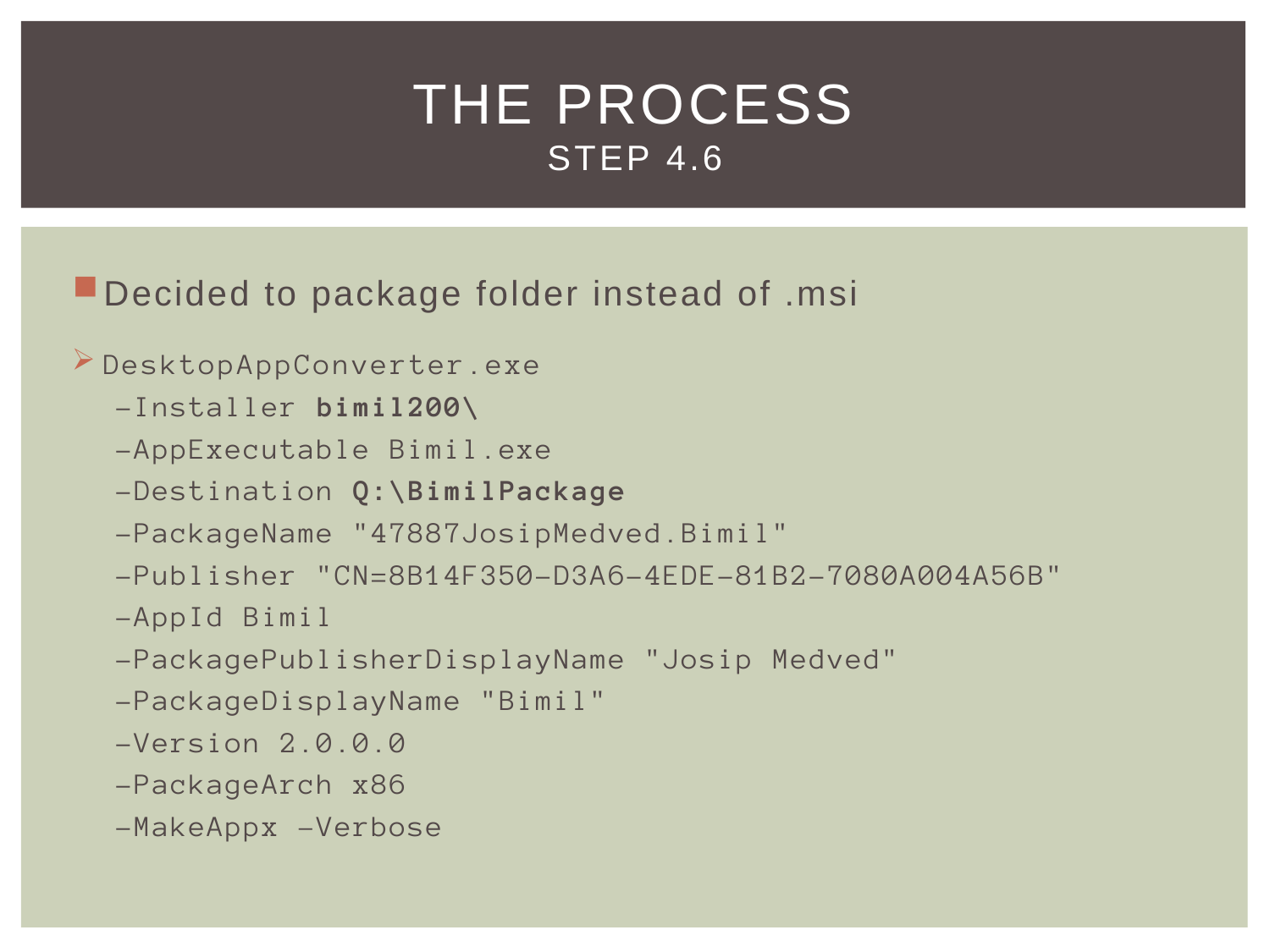

# The Process Step 4.6
Decided to package folder instead of .msi
DesktopAppConverter.exe
-Installer bimil200\
-AppExecutable Bimil.exe
-Destination Q:\BimilPackage
-PackageName "47887JosipMedved.Bimil"
-Publisher "CN=8B14F350-D3A6-4EDE-81B2-7080A004A56B"
-AppId Bimil
-PackagePublisherDisplayName "Josip Medved"
-PackageDisplayName "Bimil"
-Version 2.0.0.0
-PackageArch x86
-MakeAppx –Verbose